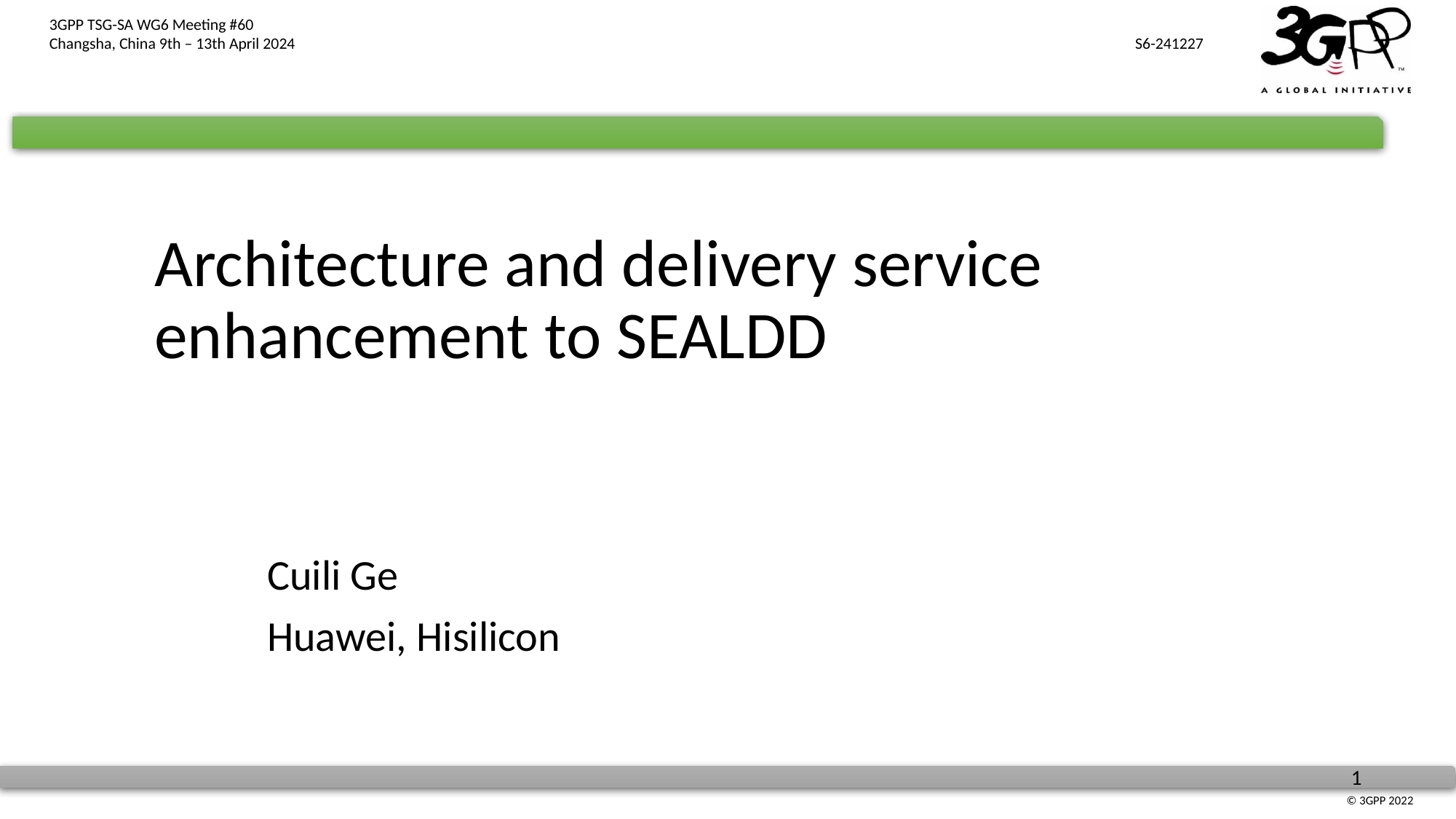

# Architecture and delivery service enhancement to SEALDD
Cuili Ge
Huawei, Hisilicon